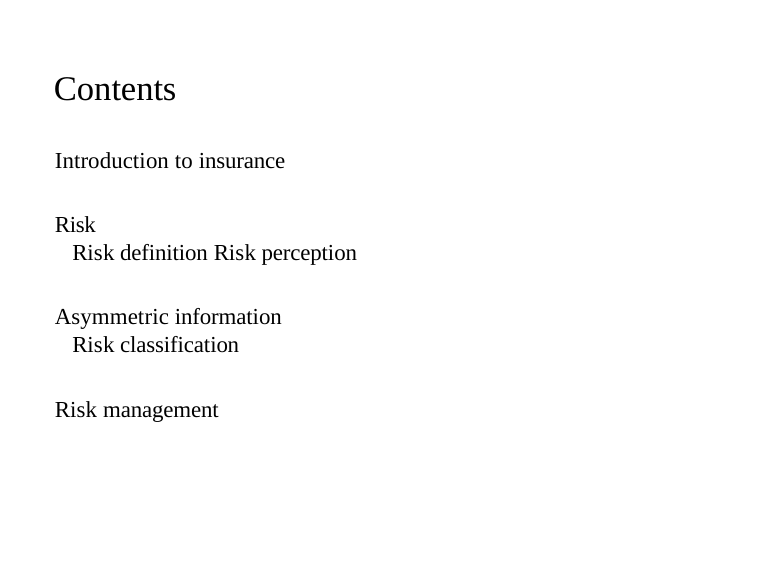

# Contents
Introduction to insurance

Risk
   Risk definition Risk perception

Asymmetric information
   Risk classification

Risk management